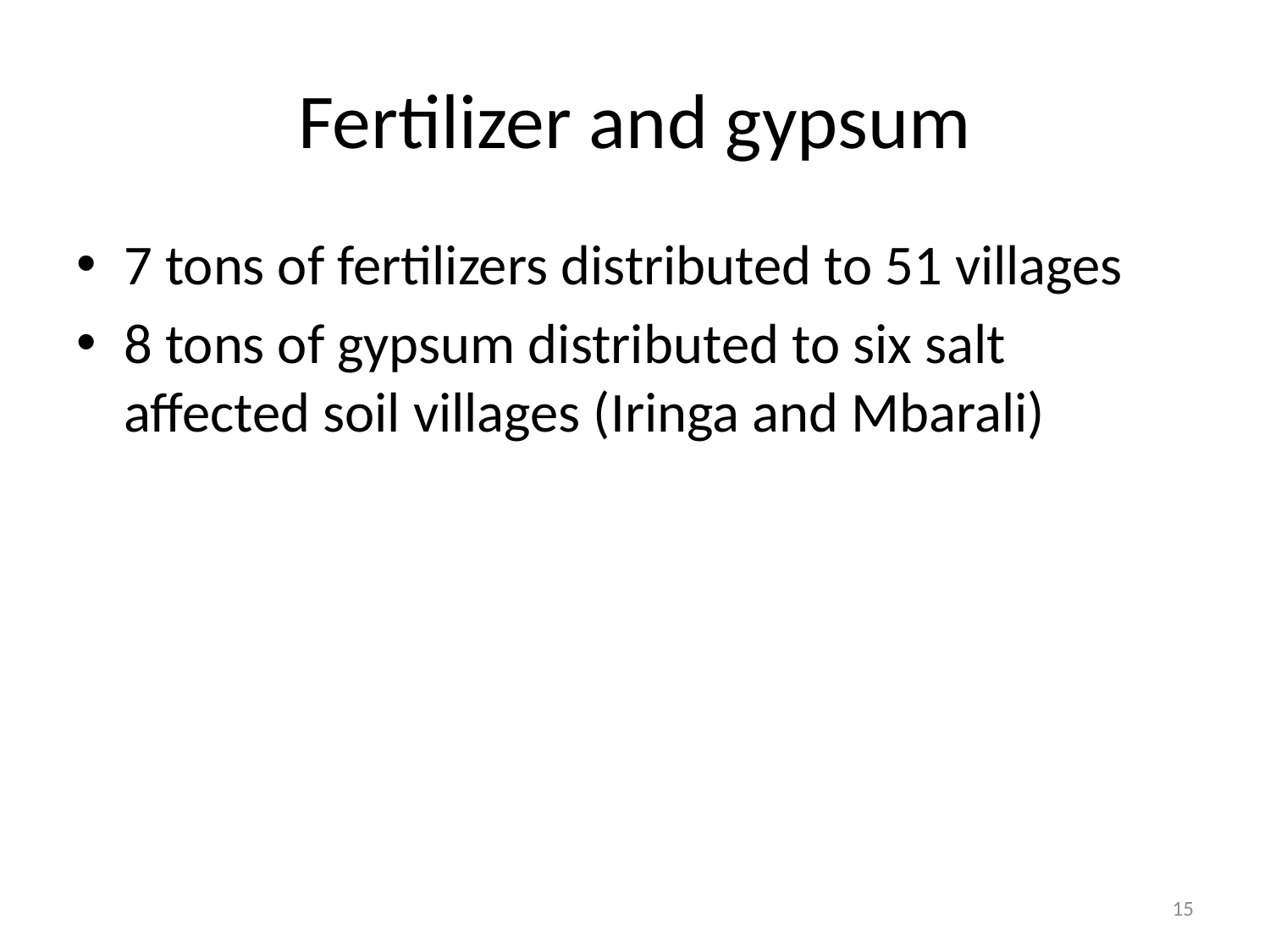

# Fertilizer and gypsum
7 tons of fertilizers distributed to 51 villages
8 tons of gypsum distributed to six salt affected soil villages (Iringa and Mbarali)
15